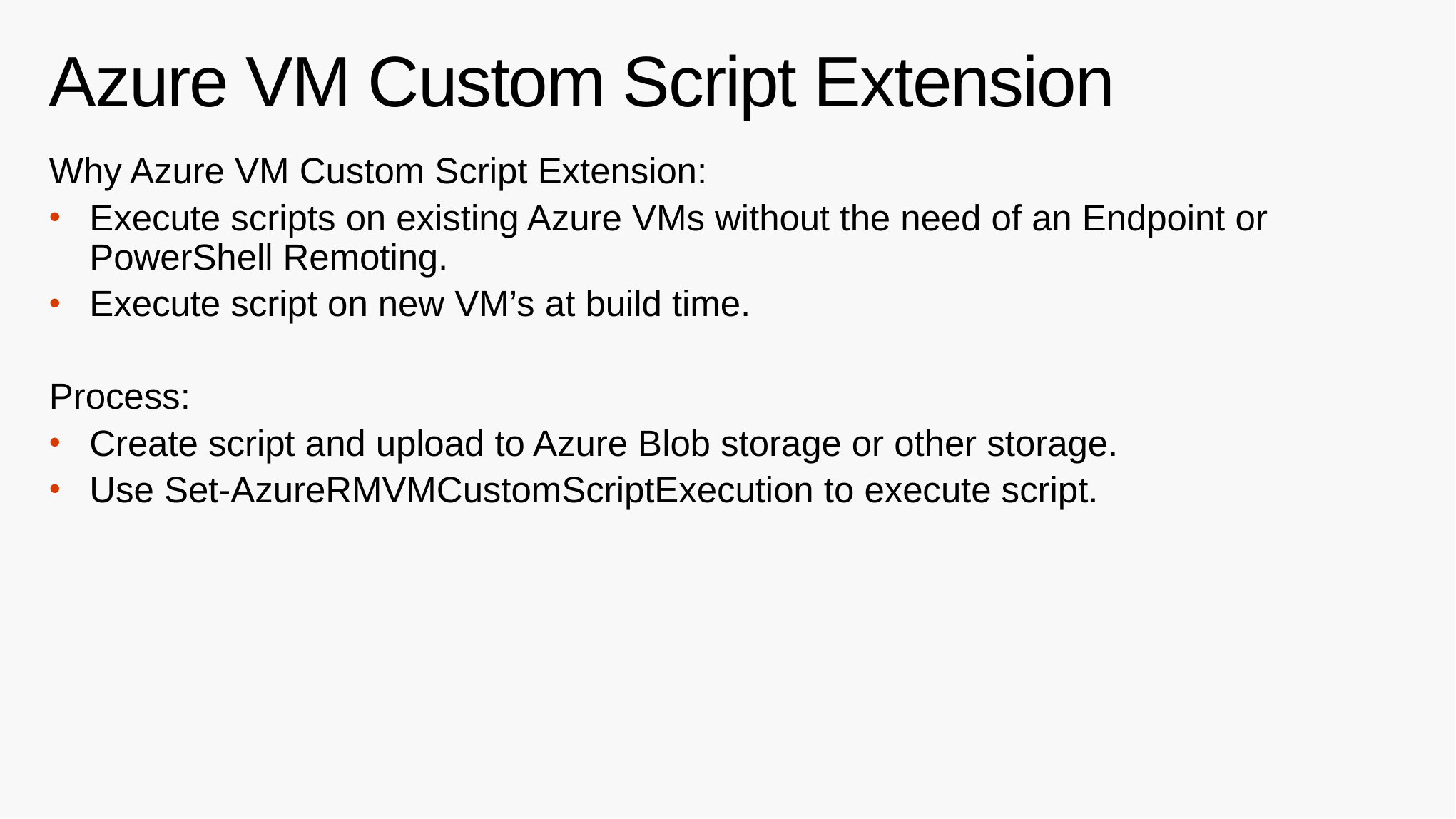

# Azure VM Custom Script Extension
Why Azure VM Custom Script Extension:
Execute scripts on existing Azure VMs without the need of an Endpoint or PowerShell Remoting.
Execute script on new VM’s at build time.

Process:
Create script and upload to Azure Blob storage or other storage.
Use Set-AzureRMVMCustomScriptExecution to execute script.